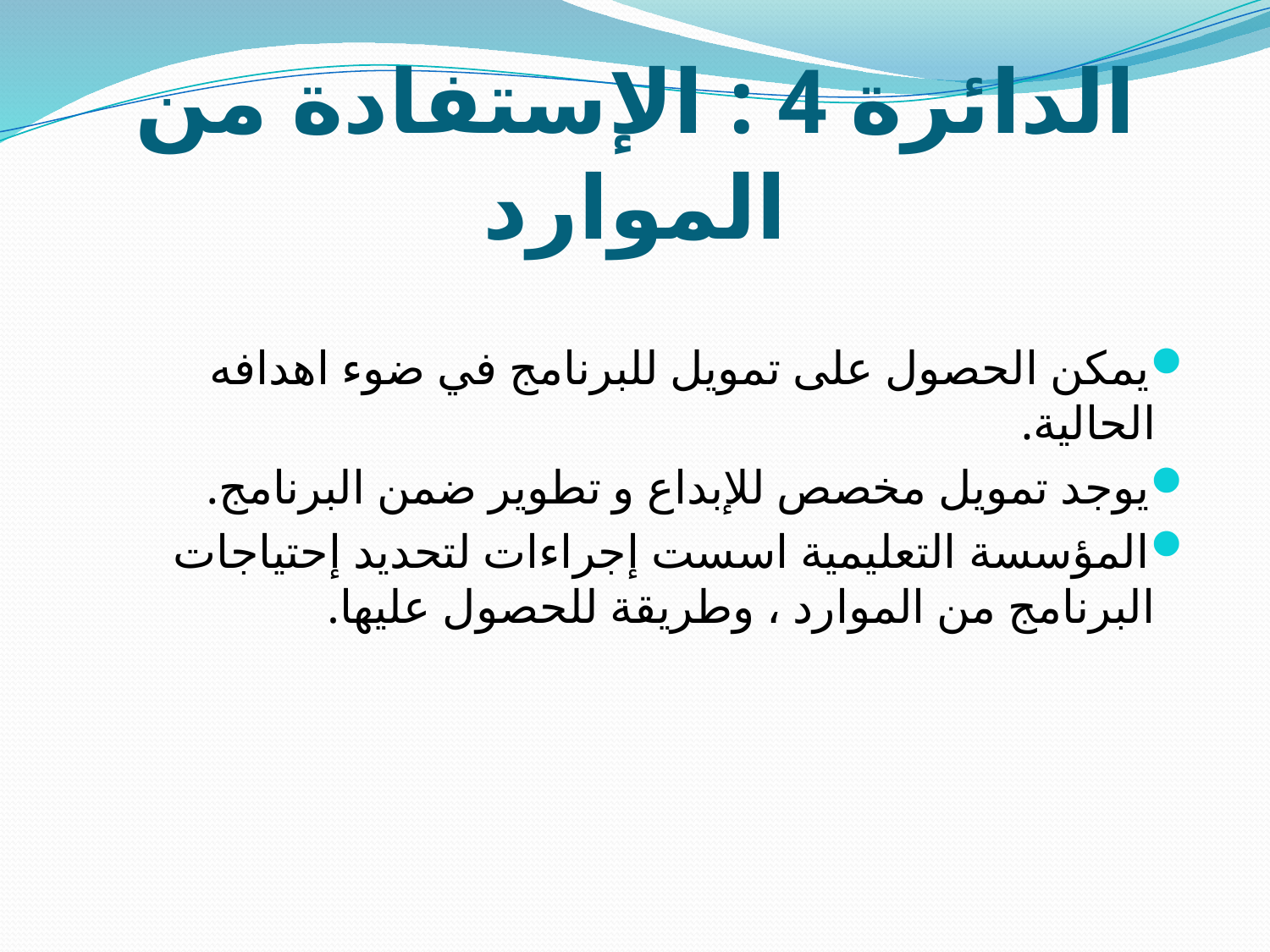

# الدائرة 4 : الإستفادة من الموارد

يمكن الحصول على تمويل للبرنامج في ضوء اهدافه الحالية.
يوجد تمويل مخصص للإبداع و تطوير ضمن البرنامج.
المؤسسة التعليمية اسست إجراءات لتحديد إحتياجات البرنامج من الموارد ، وطريقة للحصول عليها.